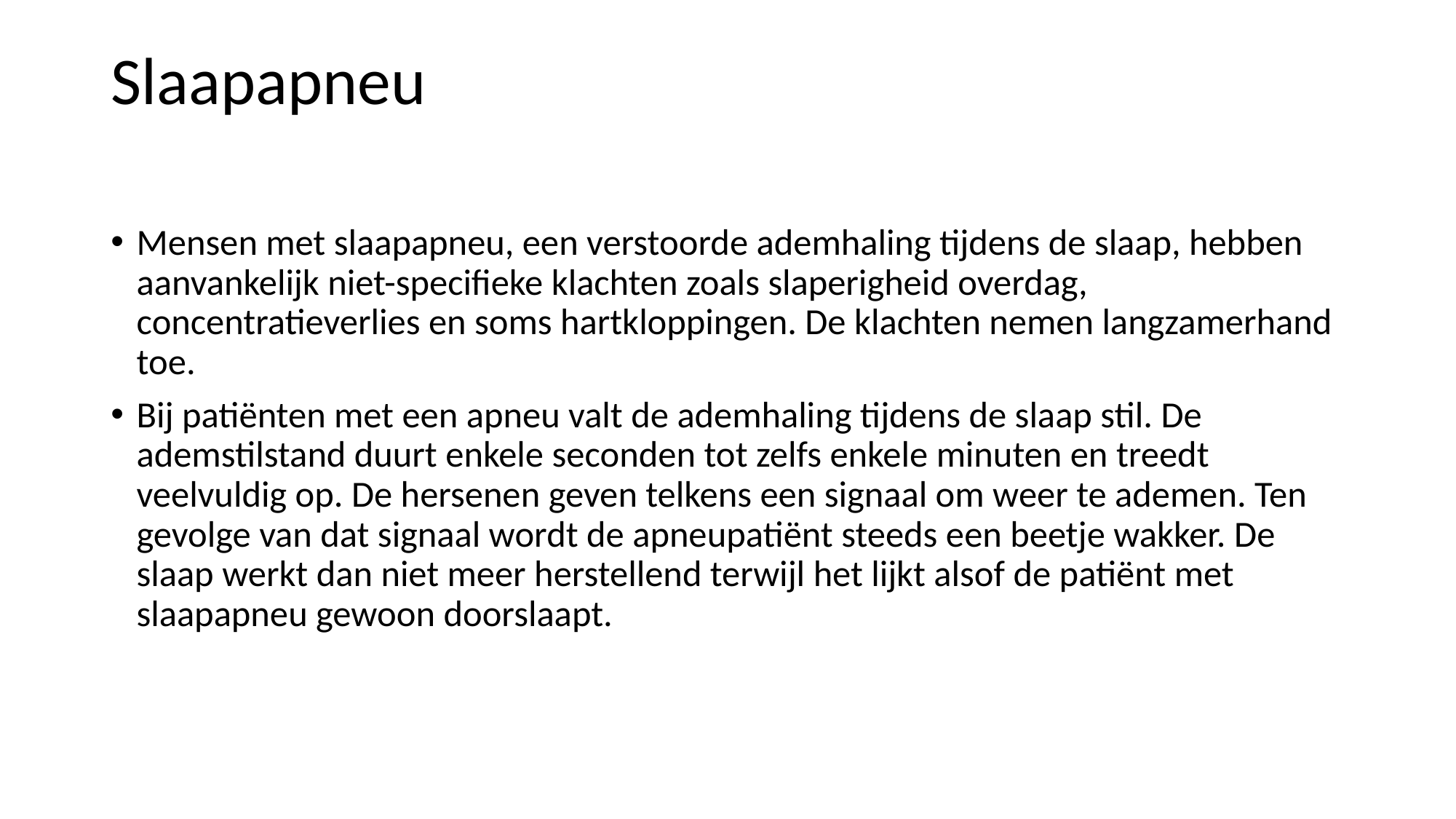

# Slaapapneu
Mensen met slaapapneu, een verstoorde ademhaling tijdens de slaap, hebben aanvankelijk niet-specifieke klachten zoals slaperigheid overdag, concentratieverlies en soms hartkloppingen. De klachten nemen langzamerhand toe.
Bij patiënten met een apneu valt de ademhaling tijdens de slaap stil. De ademstilstand duurt enkele seconden tot zelfs enkele minuten en treedt veelvuldig op. De hersenen geven telkens een signaal om weer te ademen. Ten gevolge van dat signaal wordt de apneupatiënt steeds een beetje wakker. De slaap werkt dan niet meer herstellend terwijl het lijkt alsof de patiënt met slaapapneu gewoon doorslaapt.